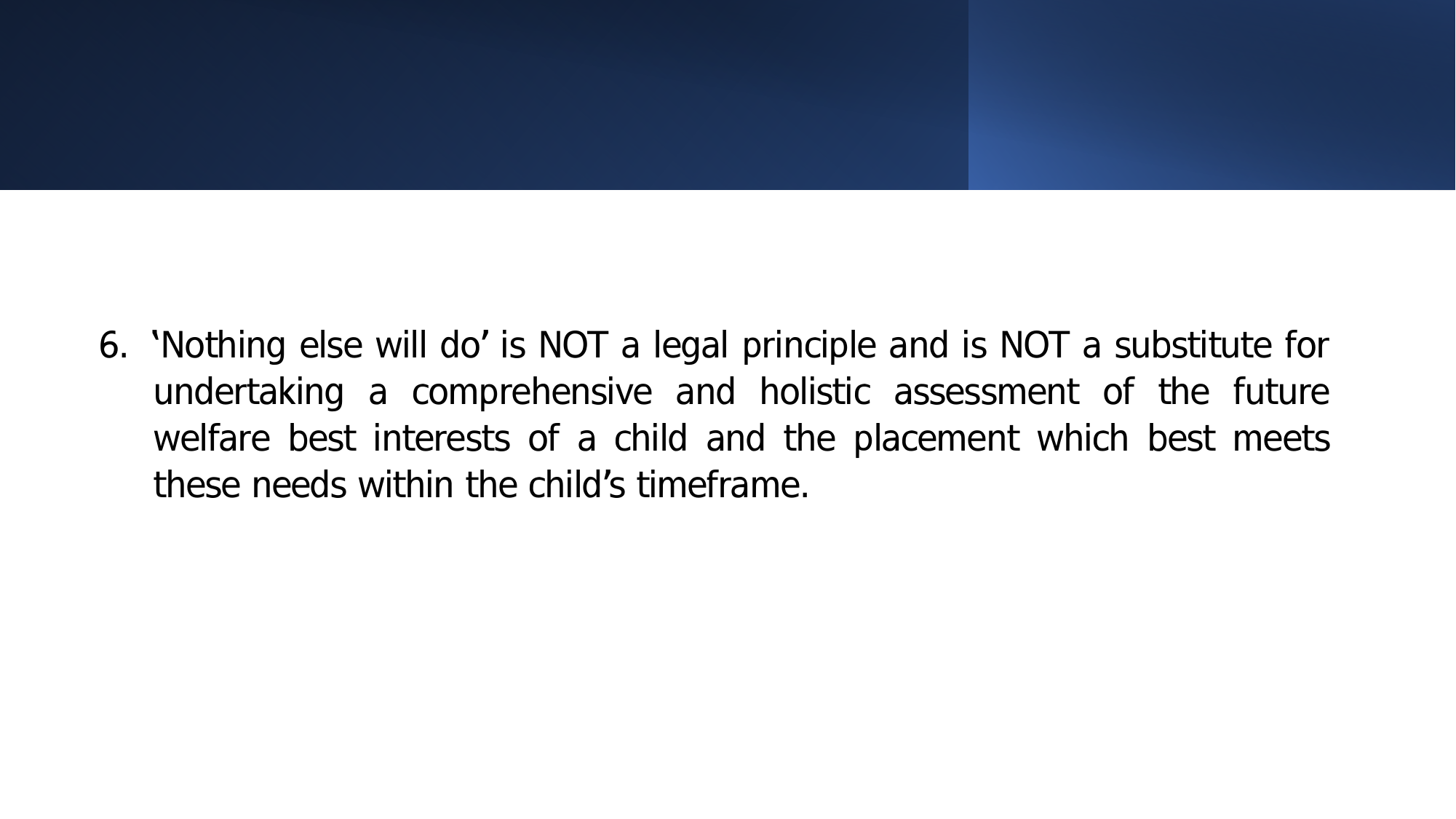

‘Nothing else will do’ is NOT a legal principle and is NOT a substitute for undertaking a comprehensive and holistic assessment of the future welfare best interests of a child and the placement which best meets these needs within the child’s timeframe.